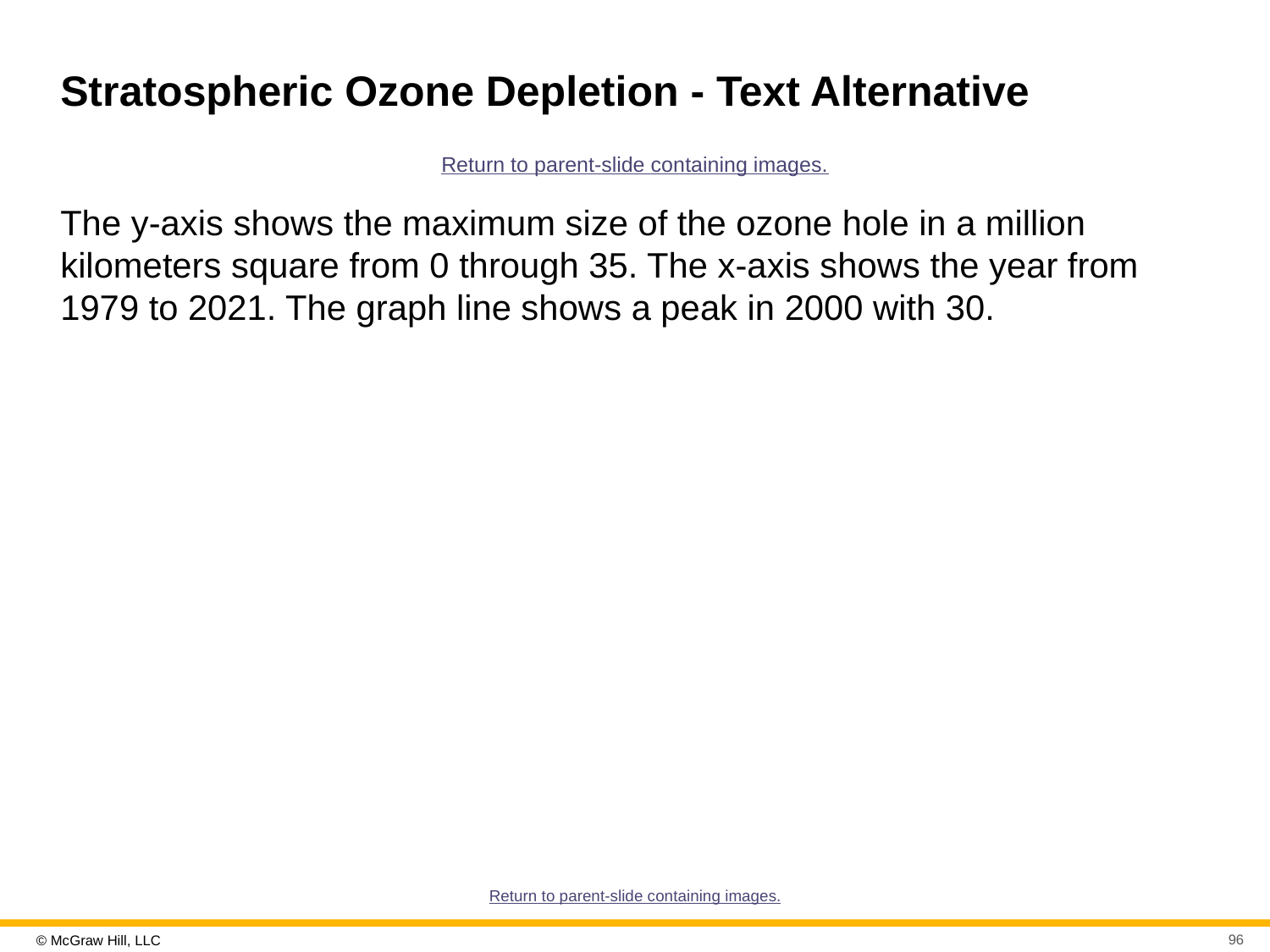

# Stratospheric Ozone Depletion - Text Alternative
Return to parent-slide containing images.
The y-axis shows the maximum size of the ozone hole in a million kilometers square from 0 through 35. The x-axis shows the year from 1979 to 2021. The graph line shows a peak in 2000 with 30.
Return to parent-slide containing images.
96